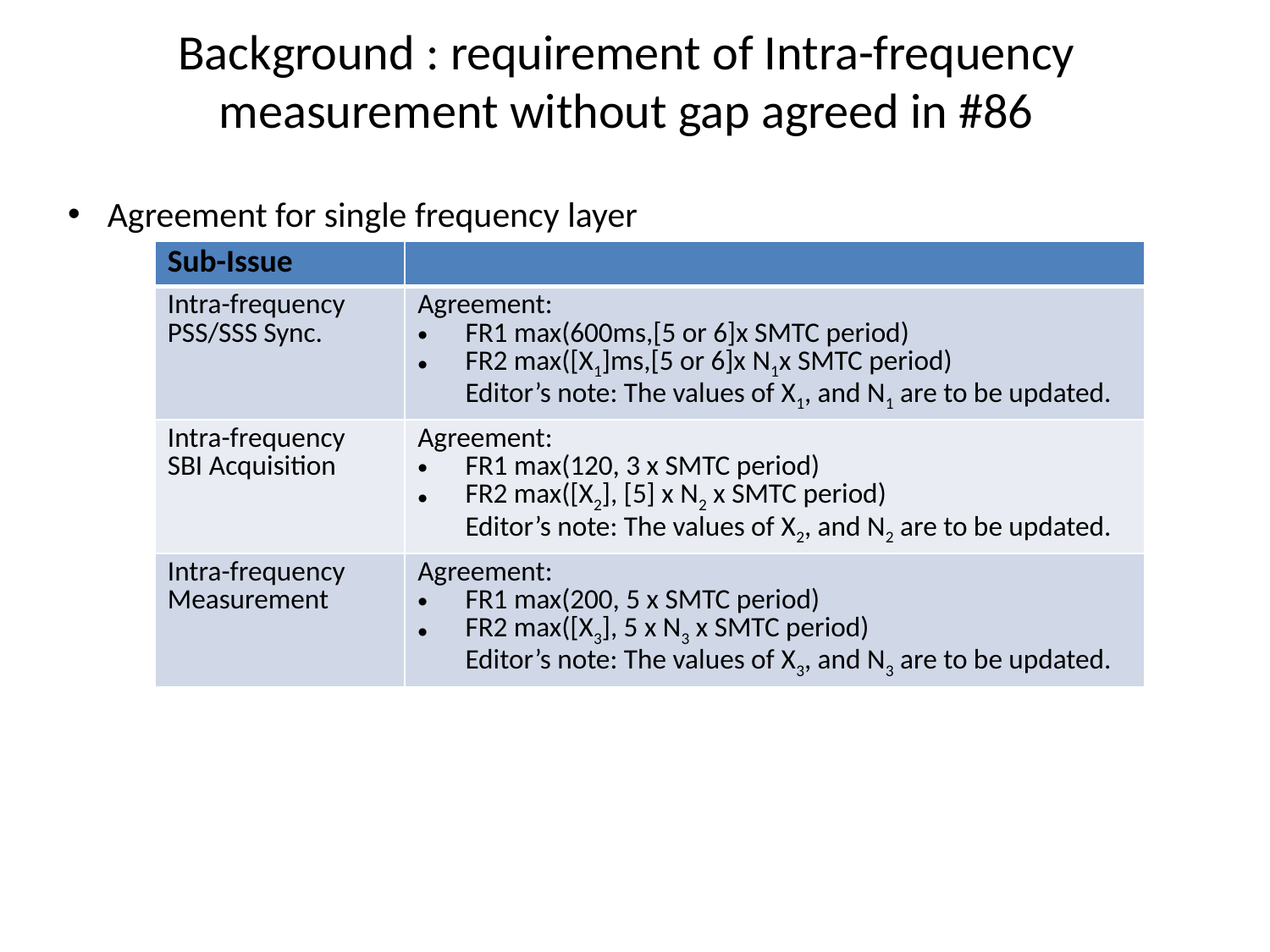

# Background : requirement of Intra-frequency measurement without gap agreed in #86
Agreement for single frequency layer
| Sub-Issue |  |
| --- | --- |
| Intra-frequency PSS/SSS Sync. | Agreement: FR1 max(600ms,[5 or 6]x SMTC period) FR2 max([X1]ms,[5 or 6]x N1x SMTC period) Editor’s note: The values of X1, and N1 are to be updated. |
| Intra-frequency SBI Acquisition | Agreement: FR1 max(120, 3 x SMTC period) FR2 max([X2], [5] x N2 x SMTC period) Editor’s note: The values of X2, and N2 are to be updated. |
| Intra-frequency Measurement | Agreement: FR1 max(200, 5 x SMTC period) FR2 max([X3], 5 x N3 x SMTC period) Editor’s note: The values of X3, and N3 are to be updated. |